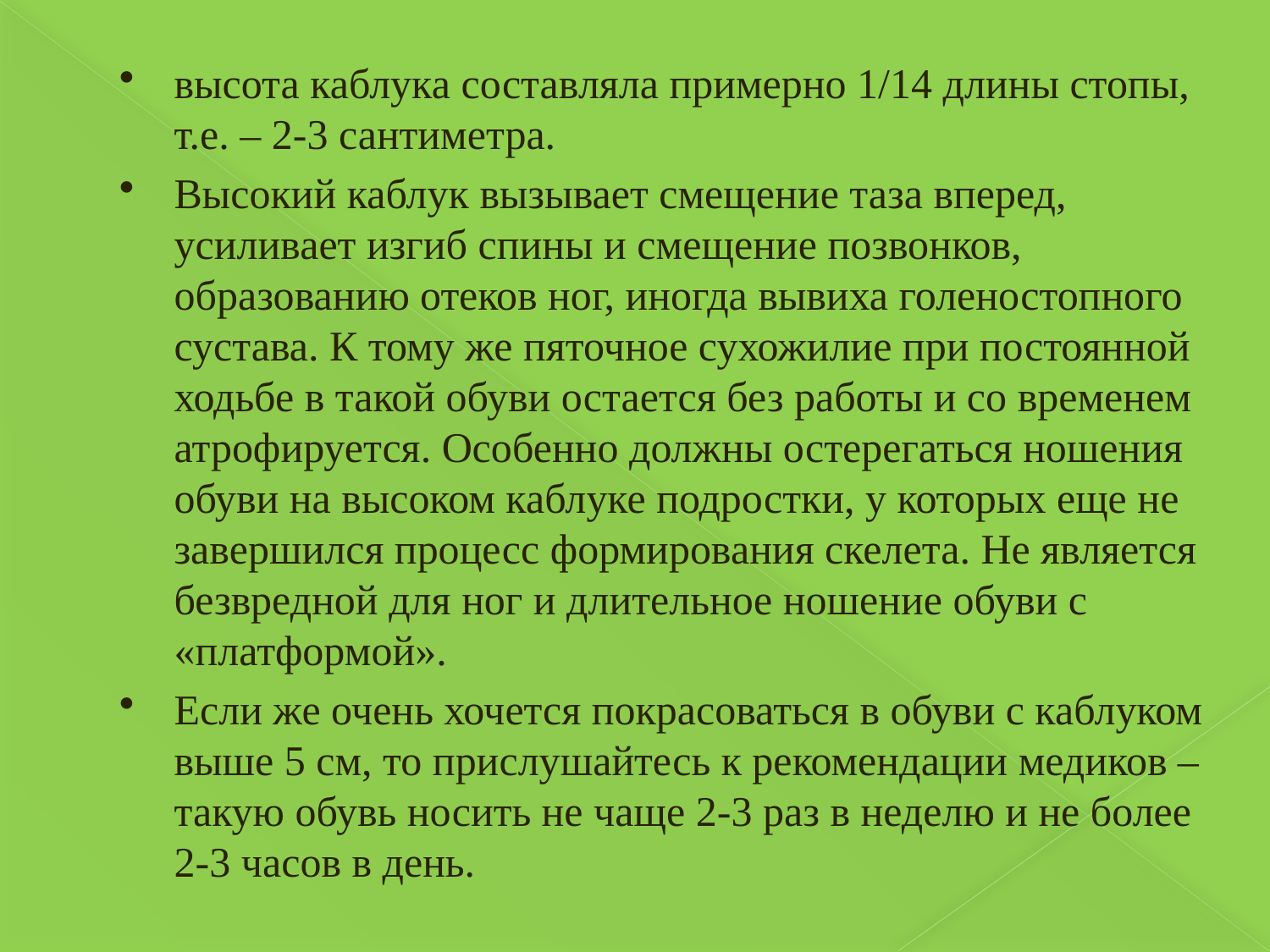

высота каблука составляла примерно 1/14 длины стопы, т.е. – 2-3 сантиметра.
Высокий каблук вызывает смещение таза вперед, усиливает изгиб спины и смещение позвонков, образованию отеков ног, иногда вывиха голеностопного сустава. К тому же пяточное сухожилие при постоянной ходьбе в такой обуви остается без работы и со временем атрофируется. Особенно должны остерегаться ношения обуви на высоком каблуке подростки, у которых еще не завершился процесс формирования скелета. Не является безвредной для ног и длительное ношение обуви с «платформой».
Если же очень хочется покрасоваться в обуви с каблуком выше 5 см, то прислушайтесь к рекомендации медиков – такую обувь носить не чаще 2-3 раз в неделю и не более 2-3 часов в день.